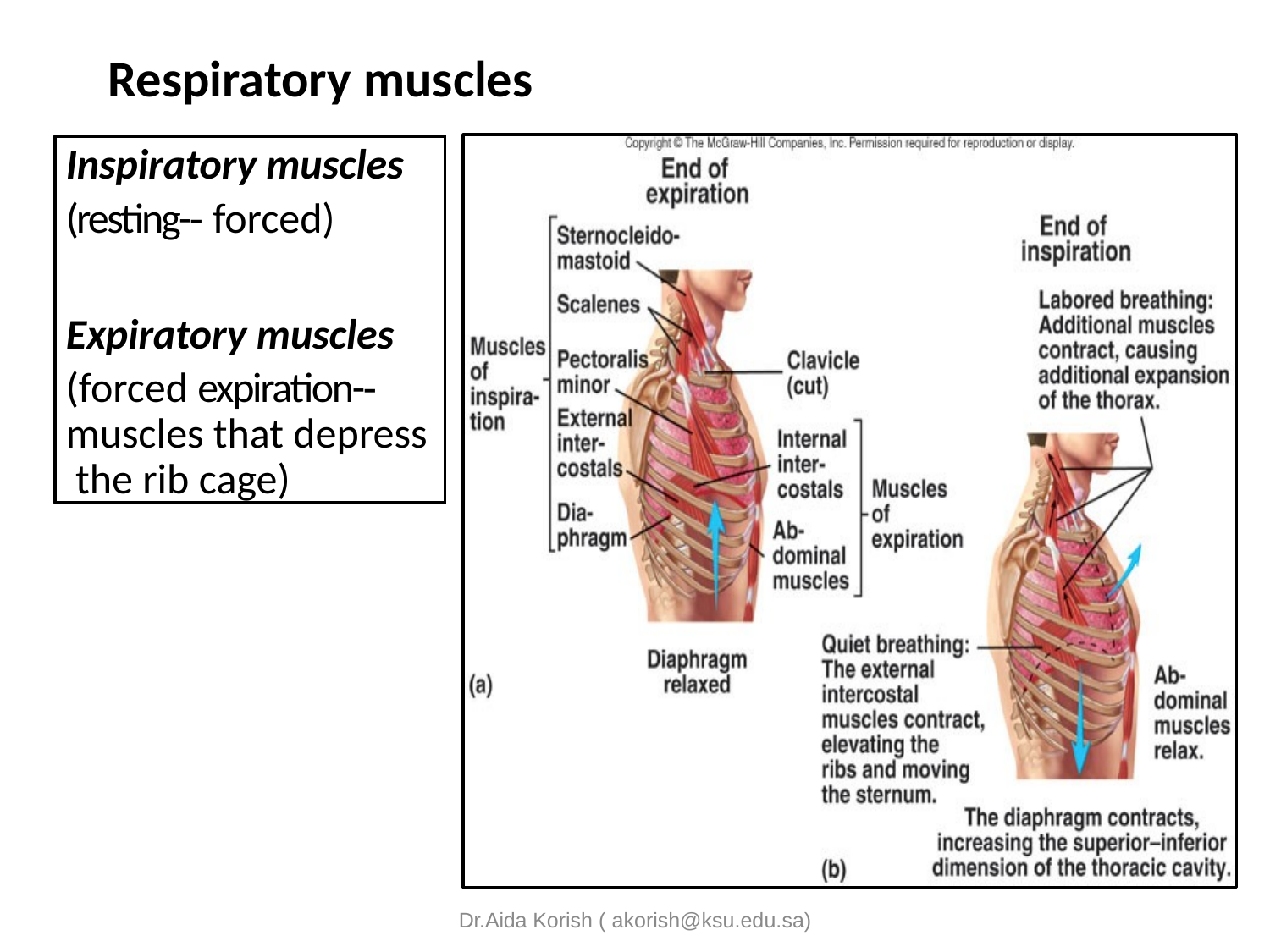

# Respiratory muscles

Inspiratory muscles
(resting-­‐ forced)

Expiratory muscles
(forced expiration-­‐  muscles that depress  the rib cage)

Dr.Aida Korish ( akorish@ksu.edu.sa)